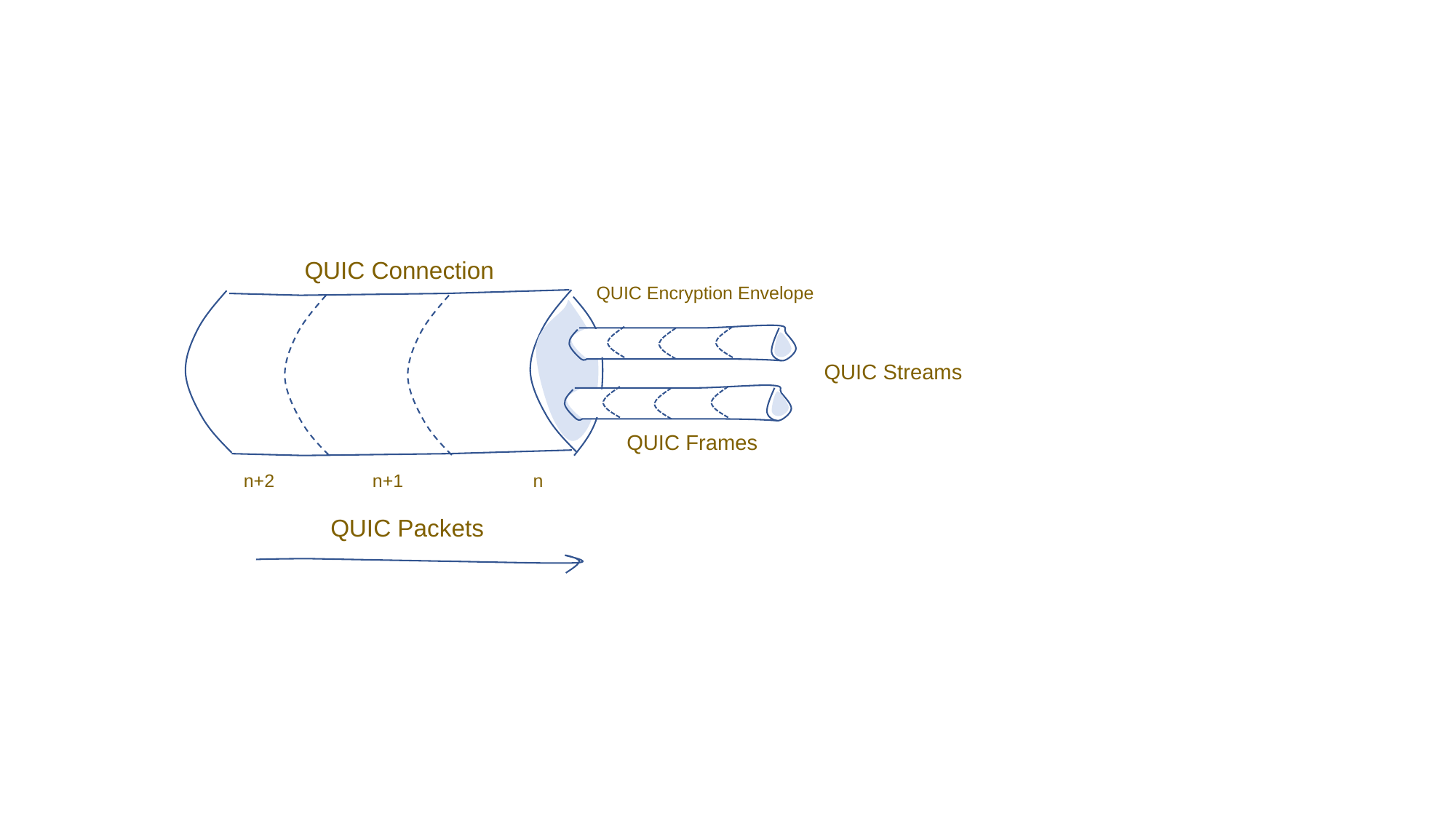

QUIC Connection
QUIC Encryption Envelope

QUIC Streams

QUIC Frames

n+2
n+1
n
QUIC Packets